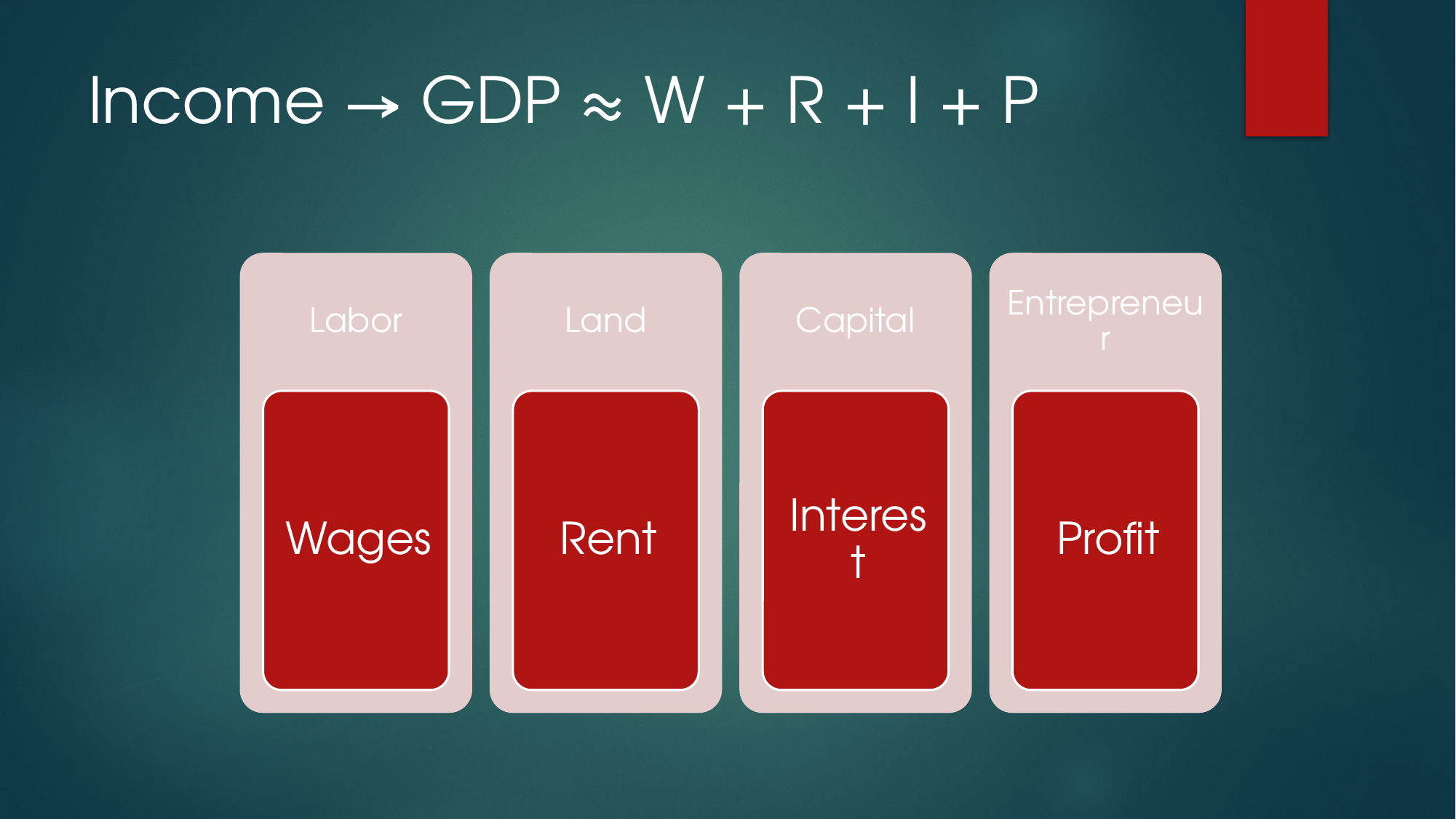

# Income → GDP ≈ W + R + I + P
Labor
Wages
Land
Rent
Capital
Interest
Entrepreneur
Profit